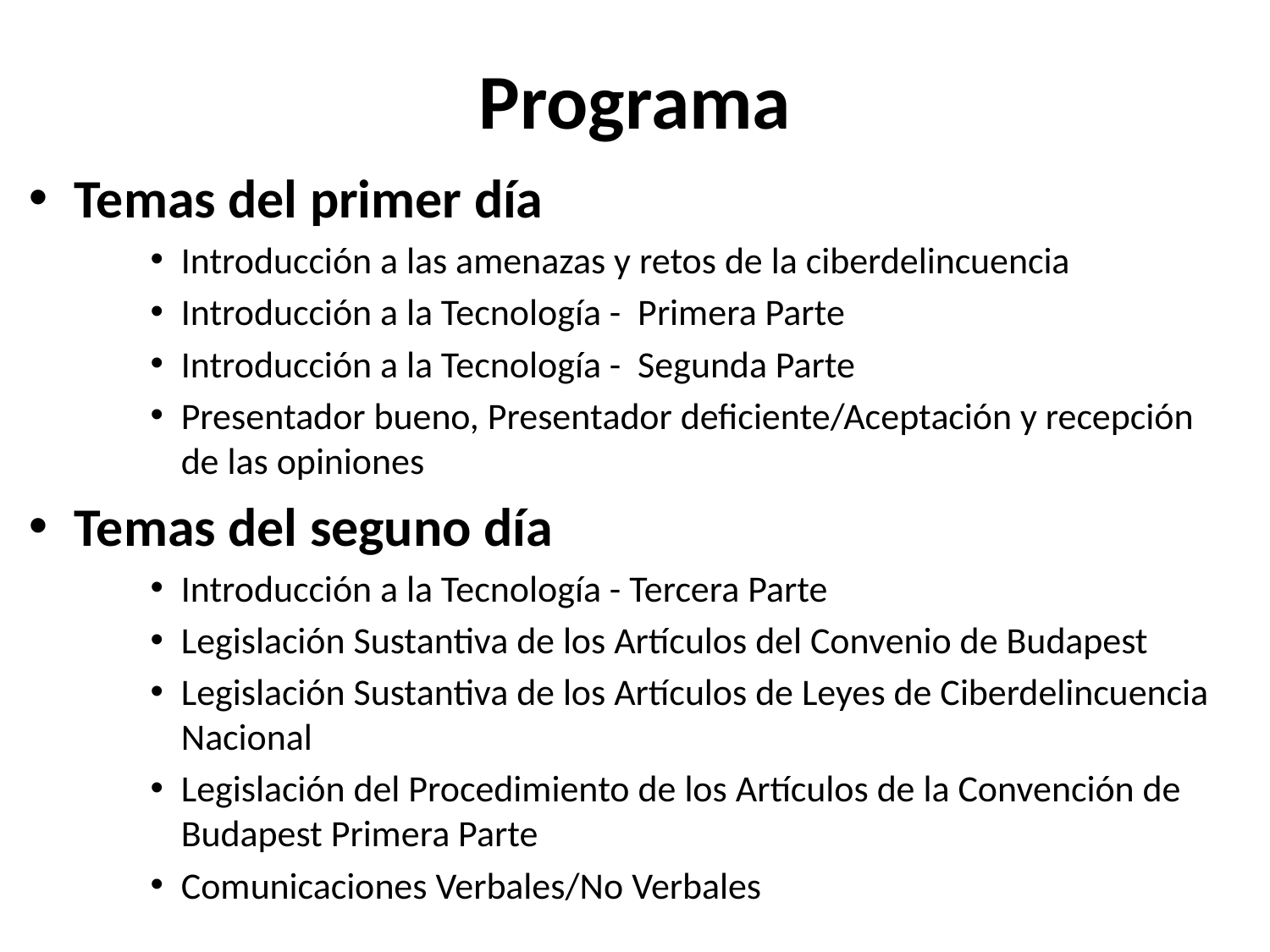

# Programa
Temas del primer día
Introducción a las amenazas y retos de la ciberdelincuencia
Introducción a la Tecnología -  Primera Parte
Introducción a la Tecnología -  Segunda Parte
Presentador bueno, Presentador deficiente/Aceptación y recepción de las opiniones
Temas del seguno día
Introducción a la Tecnología - Tercera Parte
Legislación Sustantiva de los Artículos del Convenio de Budapest
Legislación Sustantiva de los Artículos de Leyes de Ciberdelincuencia Nacional
Legislación del Procedimiento de los Artículos de la Convención de Budapest Primera Parte
Comunicaciones Verbales/No Verbales